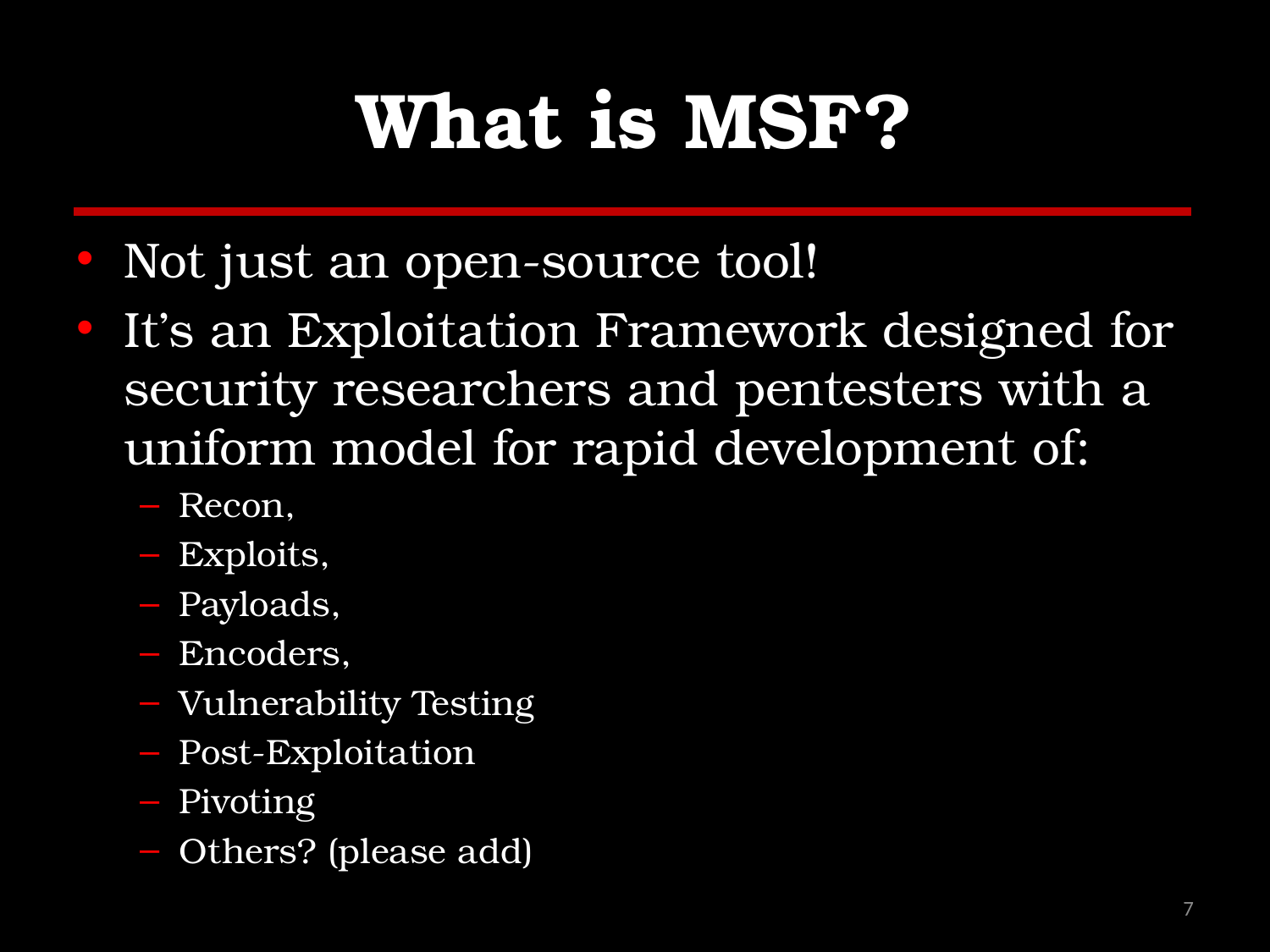

# What is MSF?
Not just an open-source tool!
It’s an Exploitation Framework designed for security researchers and pentesters with a uniform model for rapid development of:
Recon,
Exploits,
Payloads,
Encoders,
Vulnerability Testing
Post-Exploitation
Pivoting
Others? (please add)
7